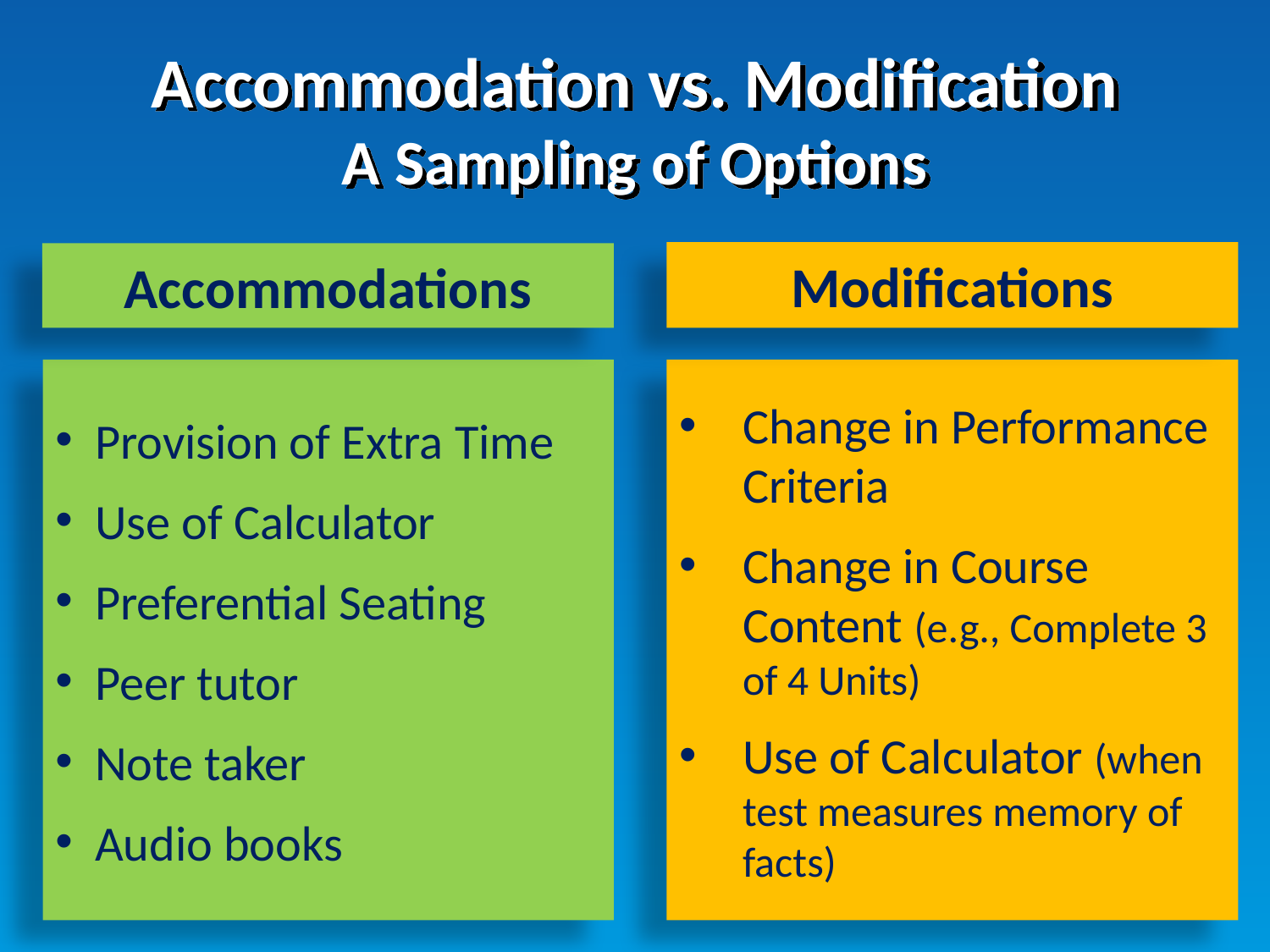

Accommodation vs. Modification
A Sampling of Options
Modifications
Accommodations
Provision of Extra Time
Use of Calculator
Preferential Seating
Peer tutor
Note taker
Audio books
Change in Performance Criteria
Change in Course Content (e.g., Complete 3 of 4 Units)
Use of Calculator (when test measures memory of facts)